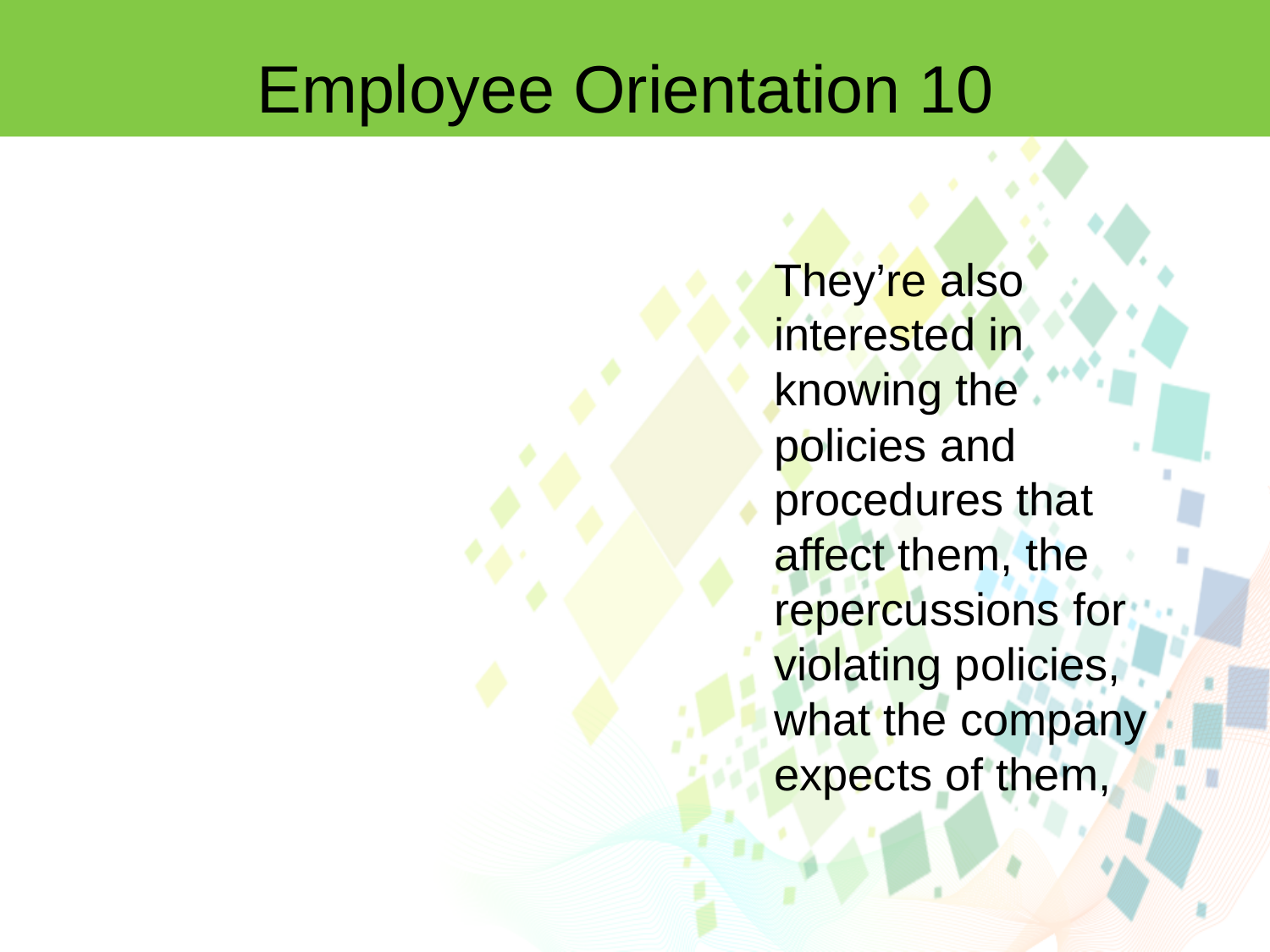

Employee Orientation 10
They’re also interested in
knowing the policies and procedures that affect them, the repercussions for violating policies, what the company expects of them,